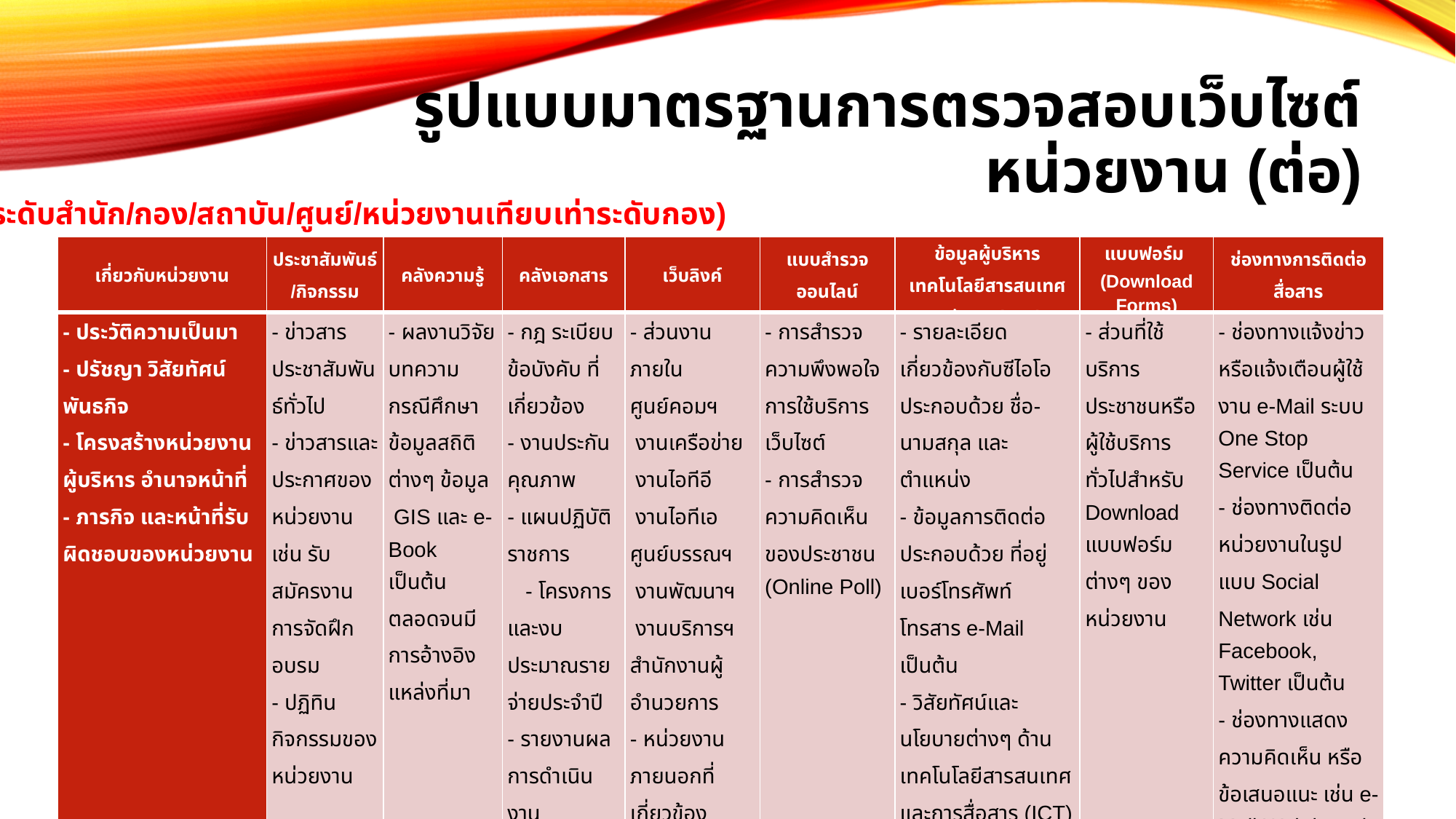

# รูปแบบมาตรฐานการตรวจสอบเว็บไซต์หน่วยงาน (ต่อ)
(ระดับสำนัก/กอง/สถาบัน/ศูนย์/หน่วยงานเทียบเท่าระดับกอง)
| เกี่ยวกับหน่วยงาน | ประชาสัมพันธ์/กิจกรรม | คลังความรู้ | คลังเอกสาร | เว็บลิงค์ | แบบสำรวจออนไลน์ | ข้อมูลผู้บริหารเทคโนโลยีสารสนเทศระดับสูง (CIO) | แบบฟอร์ม (Download Forms) | ช่องทางการติดต่อสื่อสาร |
| --- | --- | --- | --- | --- | --- | --- | --- | --- |
| - ประวัติความเป็นมา - ปรัชญา วิสัยทัศน์ พันธกิจ - โครงสร้างหน่วยงาน ผู้บริหาร อำนาจหน้าที่ - ภารกิจ และหน้าที่รับผิดชอบของหน่วยงาน | - ข่าวสารประชาสัมพันธ์ทั่วไป - ข่าวสารและประกาศของหน่วยงาน เช่น รับสมัครงาน การจัดฝึกอบรม - ปฏิทินกิจกรรมของหน่วยงาน | - ผลงานวิจัย บทความ กรณีศึกษา ข้อมูลสถิติต่างๆ ข้อมูล GIS และ e-Book เป็นต้น ตลอดจนมีการอ้างอิงแหล่งที่มา | - กฎ ระเบียบ ข้อบังคับ ที่เกี่ยวข้อง - งานประกันคุณภาพ - แผนปฏิบัติราชการ - โครงการ และงบประมาณรายจ่ายประจำปี - รายงานผลการดำเนินงาน | - ส่วนงานภายใน ศูนย์คอมฯ งานเครือข่าย งานไอทีอี งานไอทีเอ ศูนย์บรรณฯ งานพัฒนาฯ งานบริการฯ สำนักงานผู้อำนวยการ - หน่วยงานภายนอกที่เกี่ยวข้องโดยตรง - เว็บไซต์อื่นๆที่น่าสนใจ | - การสำรวจความพึงพอใจการใช้บริการเว็บไซต์ - การสำรวจความคิดเห็นของประชาชน (Online Poll) | - รายละเอียดเกี่ยวข้องกับซีไอโอ ประกอบด้วย ชื่อ-นามสกุล และตำแหน่ง - ข้อมูลการติดต่อ ประกอบด้วย ที่อยู่ เบอร์โทรศัพท์ โทรสาร e-Mail เป็นต้น - วิสัยทัศน์และนโยบายต่างๆ ด้านเทคโนโลยีสารสนเทศและการสื่อสาร (ICT) ได้แก่ นโยบาย การบริหารจดการด้าน ICT นโยบายและมาตรฐานการรักษาความมั่นคงปลอดภัยด้าน ICT เป็นต้น - การบริหารงานด้าน ICT เช่น ยุทธศาสตร์ แผนแม่บทและแผนปฏิบัติการ เป็นต้น - ข่าวสารจากซีไอโอ - ปฏิทินกิจกรรมซีไอโอ | - ส่วนที่ใช้บริการประชาชนหรือผู้ใช้บริการทั่วไปสำหรับ Download แบบฟอร์มต่างๆ ของหน่วยงาน | - ช่องทางแจ้งข่าว หรือแจ้งเตือนผู้ใช้งาน e-Mail ระบบ One Stop Service เป็นต้น - ช่องทางติดต่อหน่วยงานในรูปแบบ Social Network เช่น Facebook, Twitter เป็นต้น - ช่องทางแสดงความคิดเห็น หรือข้อเสนอแนะ เช่น e-Mail Web board, Blog เป็นต้น |

[1] กรณีที่ไม่มีข้อมูล  ไม่ต้องแสดงหัวข้อที่หน้าเว็บไซต์